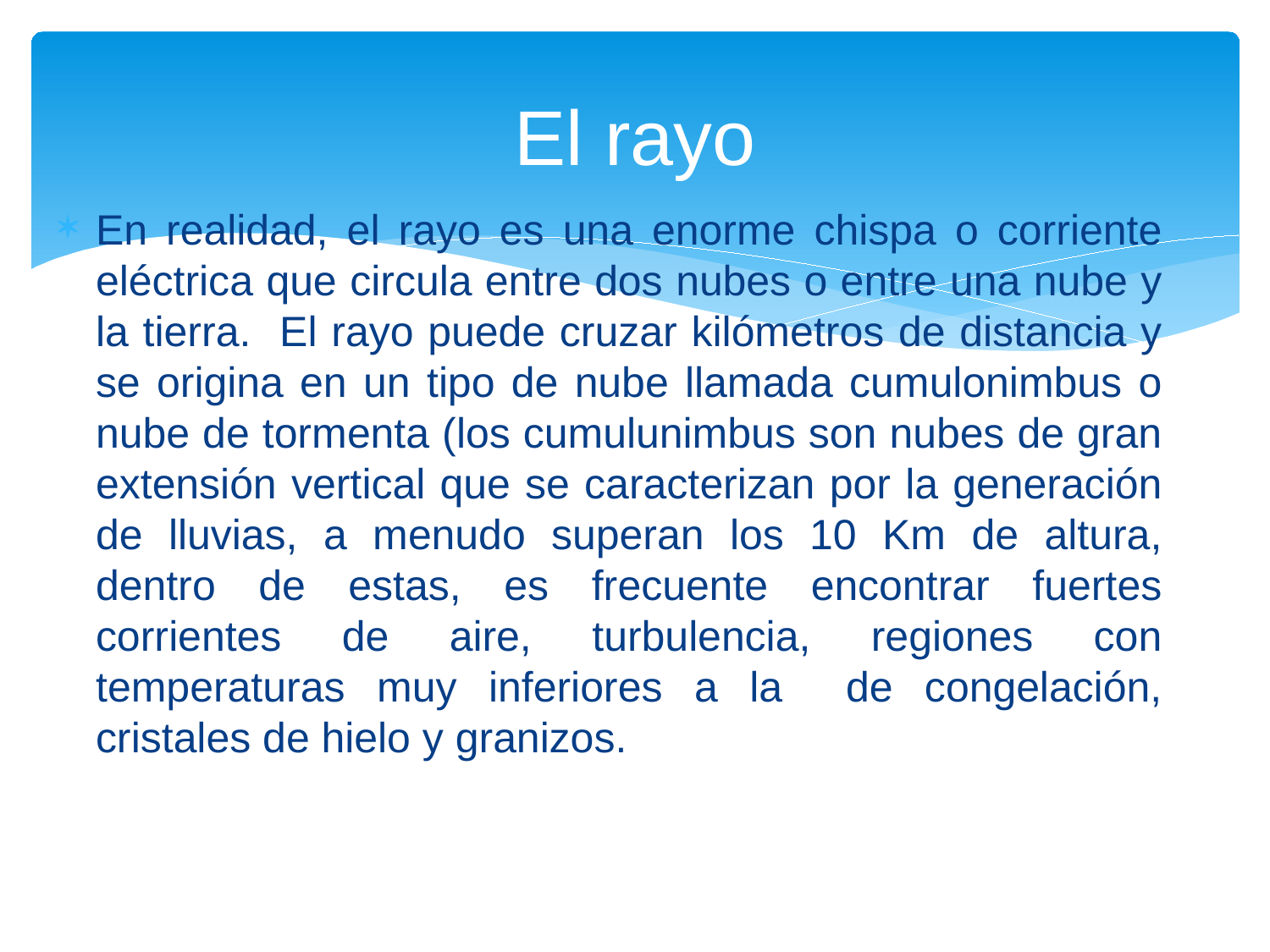

# El rayo
En realidad, el rayo es una enorme chispa o corriente eléctrica que circula entre dos nubes o entre una nube y la tierra.  El rayo puede cruzar kilómetros de distancia y se origina en un tipo de nube llamada cumulonimbus o nube de tormenta (los cumulunimbus son nubes de gran extensión vertical que se caracterizan por la generación de lluvias, a menudo superan los 10 Km de altura, dentro de estas, es frecuente encontrar fuertes corrientes de aire, turbulencia, regiones con temperaturas muy inferiores a la  de congelación, cristales de hielo y granizos.